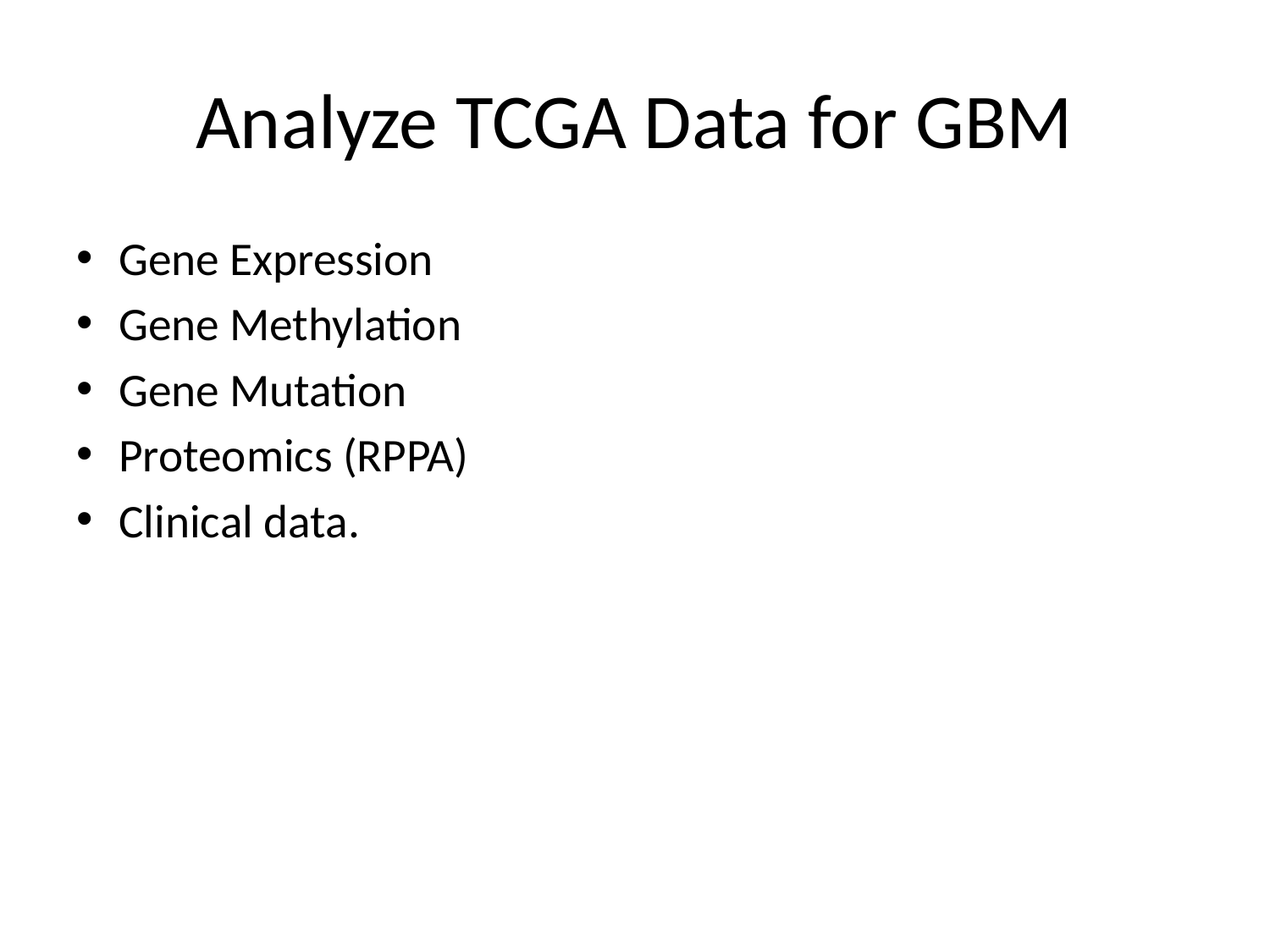

# Analyze TCGA Data for GBM
Gene Expression
Gene Methylation
Gene Mutation
Proteomics (RPPA)
Clinical data.